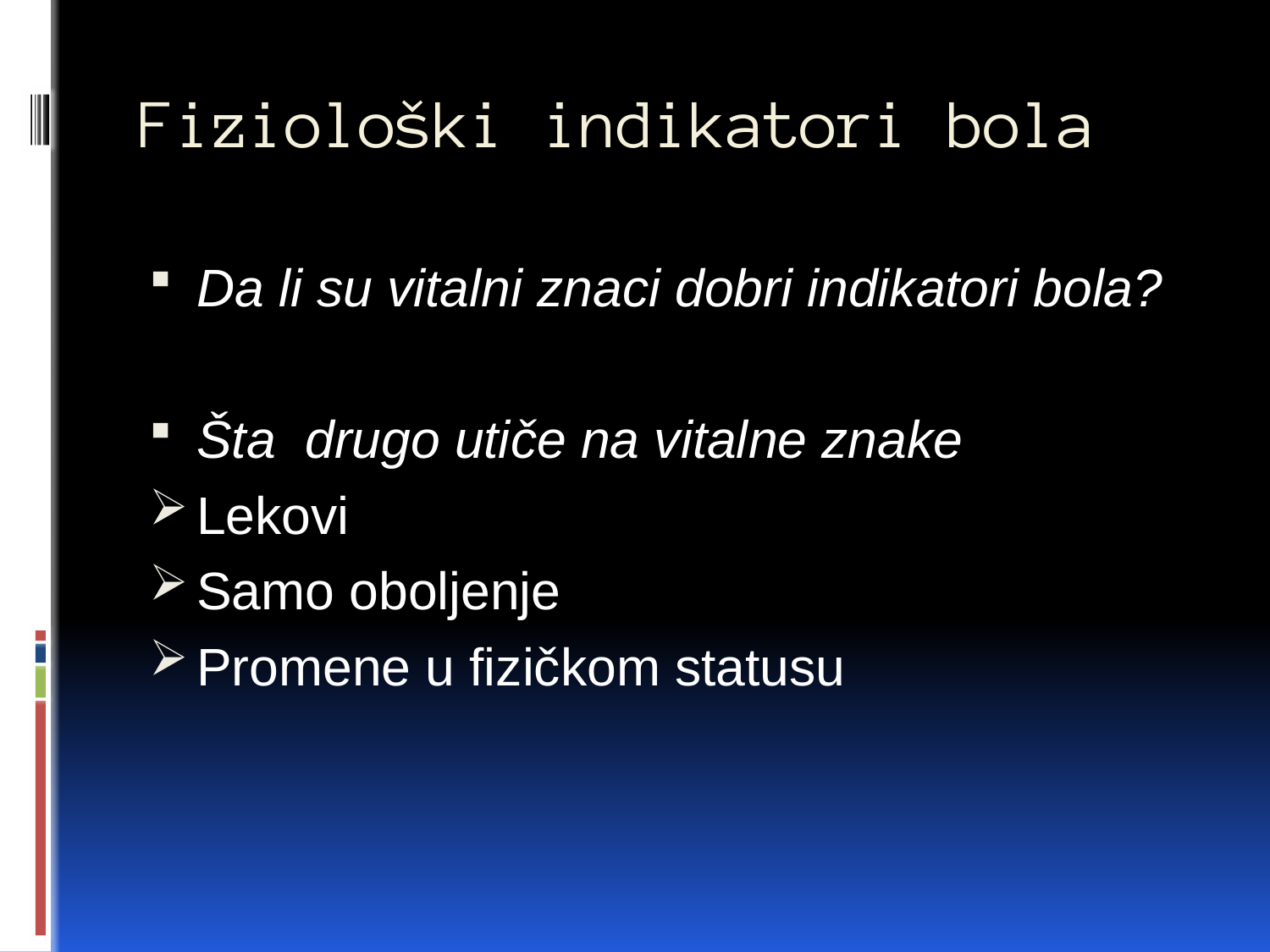

# Fiziološki indikatori bola
Da li su vitalni znaci dobri indikatori bola?

Šta  drugo utiče na vitalne znake
Lekovi
Samo oboljenje
Promene u fizičkom statusu